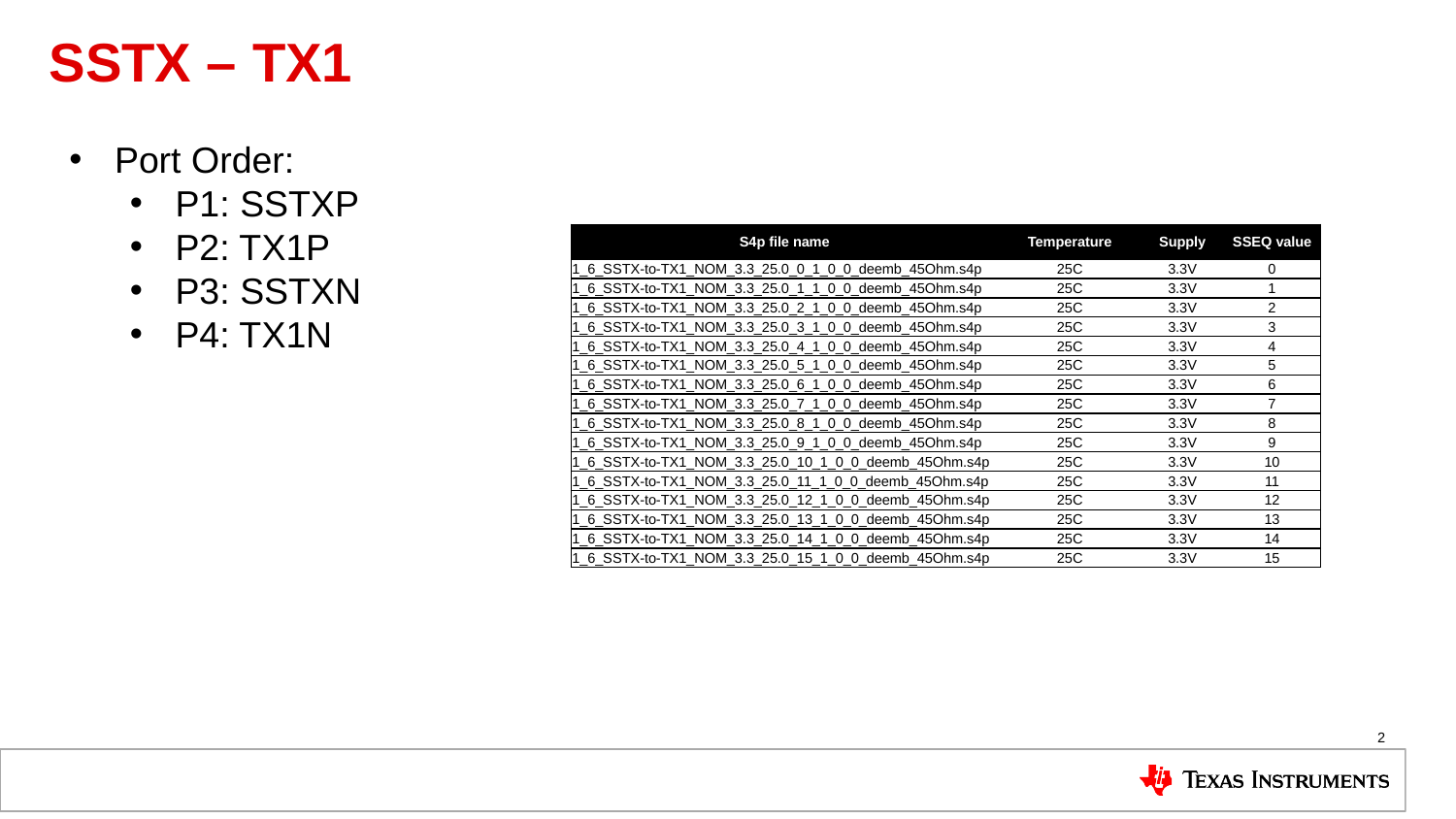

# SSTX – TX1
Port Order:
P1: SSTXP
P2: TX1P
P3: SSTXN
P4: TX1N
| S4p file name | Temperature | Supply | SSEQ value |
| --- | --- | --- | --- |
| 1\_6\_SSTX-to-TX1\_NOM\_3.3\_25.0\_0\_1\_0\_0\_deemb\_45Ohm.s4p | 25C | 3.3V | 0 |
| 1\_6\_SSTX-to-TX1\_NOM\_3.3\_25.0\_1\_1\_0\_0\_deemb\_45Ohm.s4p | 25C | 3.3V | 1 |
| 1\_6\_SSTX-to-TX1\_NOM\_3.3\_25.0\_2\_1\_0\_0\_deemb\_45Ohm.s4p | 25C | 3.3V | 2 |
| 1\_6\_SSTX-to-TX1\_NOM\_3.3\_25.0\_3\_1\_0\_0\_deemb\_45Ohm.s4p | 25C | 3.3V | 3 |
| 1\_6\_SSTX-to-TX1\_NOM\_3.3\_25.0\_4\_1\_0\_0\_deemb\_45Ohm.s4p | 25C | 3.3V | 4 |
| 1\_6\_SSTX-to-TX1\_NOM\_3.3\_25.0\_5\_1\_0\_0\_deemb\_45Ohm.s4p | 25C | 3.3V | 5 |
| 1\_6\_SSTX-to-TX1\_NOM\_3.3\_25.0\_6\_1\_0\_0\_deemb\_45Ohm.s4p | 25C | 3.3V | 6 |
| 1\_6\_SSTX-to-TX1\_NOM\_3.3\_25.0\_7\_1\_0\_0\_deemb\_45Ohm.s4p | 25C | 3.3V | 7 |
| 1\_6\_SSTX-to-TX1\_NOM\_3.3\_25.0\_8\_1\_0\_0\_deemb\_45Ohm.s4p | 25C | 3.3V | 8 |
| 1\_6\_SSTX-to-TX1\_NOM\_3.3\_25.0\_9\_1\_0\_0\_deemb\_45Ohm.s4p | 25C | 3.3V | 9 |
| 1\_6\_SSTX-to-TX1\_NOM\_3.3\_25.0\_10\_1\_0\_0\_deemb\_45Ohm.s4p | 25C | 3.3V | 10 |
| 1\_6\_SSTX-to-TX1\_NOM\_3.3\_25.0\_11\_1\_0\_0\_deemb\_45Ohm.s4p | 25C | 3.3V | 11 |
| 1\_6\_SSTX-to-TX1\_NOM\_3.3\_25.0\_12\_1\_0\_0\_deemb\_45Ohm.s4p | 25C | 3.3V | 12 |
| 1\_6\_SSTX-to-TX1\_NOM\_3.3\_25.0\_13\_1\_0\_0\_deemb\_45Ohm.s4p | 25C | 3.3V | 13 |
| 1\_6\_SSTX-to-TX1\_NOM\_3.3\_25.0\_14\_1\_0\_0\_deemb\_45Ohm.s4p | 25C | 3.3V | 14 |
| 1\_6\_SSTX-to-TX1\_NOM\_3.3\_25.0\_15\_1\_0\_0\_deemb\_45Ohm.s4p | 25C | 3.3V | 15 |
2